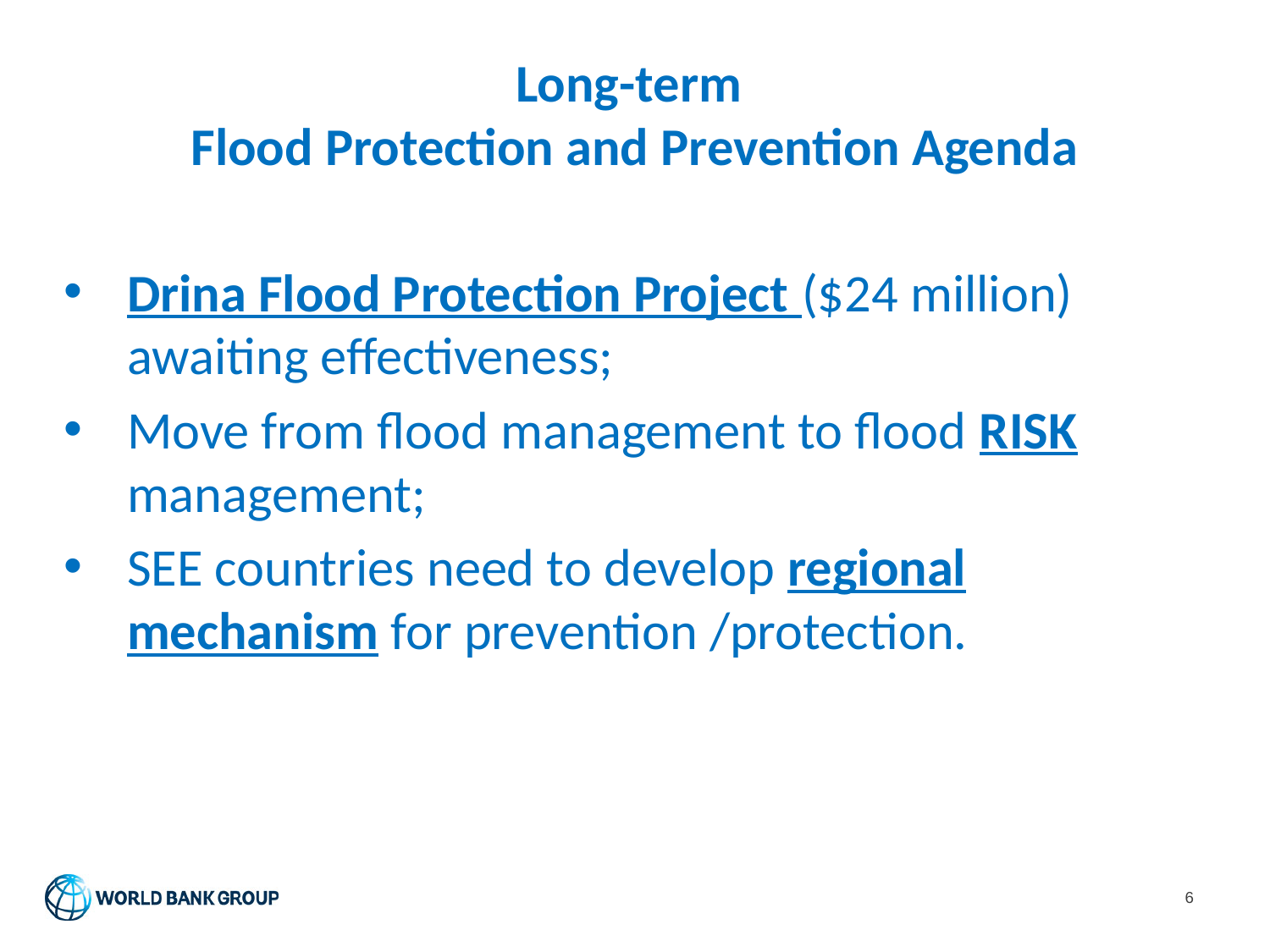

# Long-term Flood Protection and Prevention Agenda
Drina Flood Protection Project ($24 million) awaiting effectiveness;
Move from flood management to flood RISK management;
SEE countries need to develop regional mechanism for prevention /protection.

6